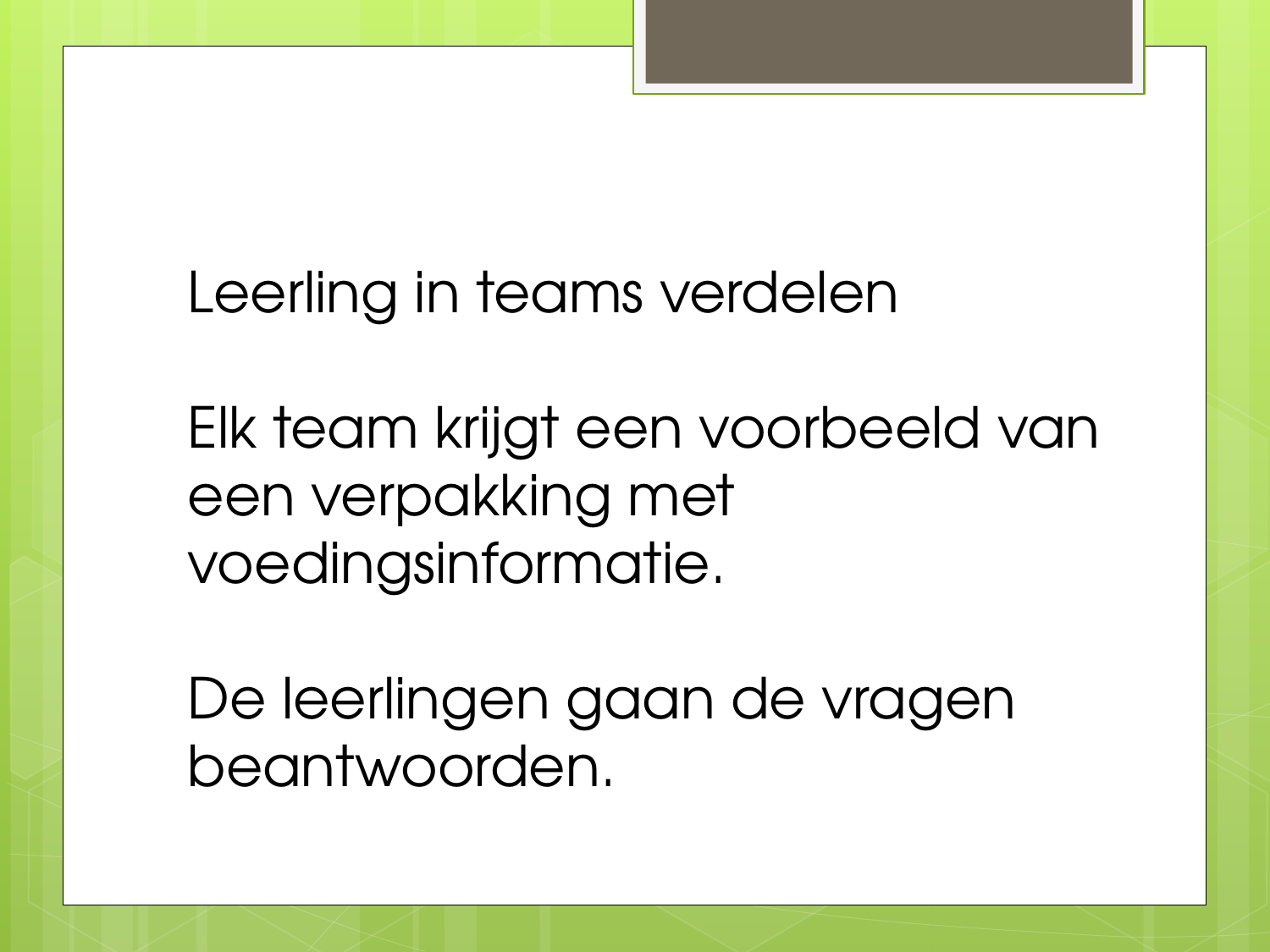

Leerling in teams verdelen

Elk team krijgt een voorbeeld van een verpakking met voedingsinformatie.

De leerlingen gaan de vragen beantwoorden.